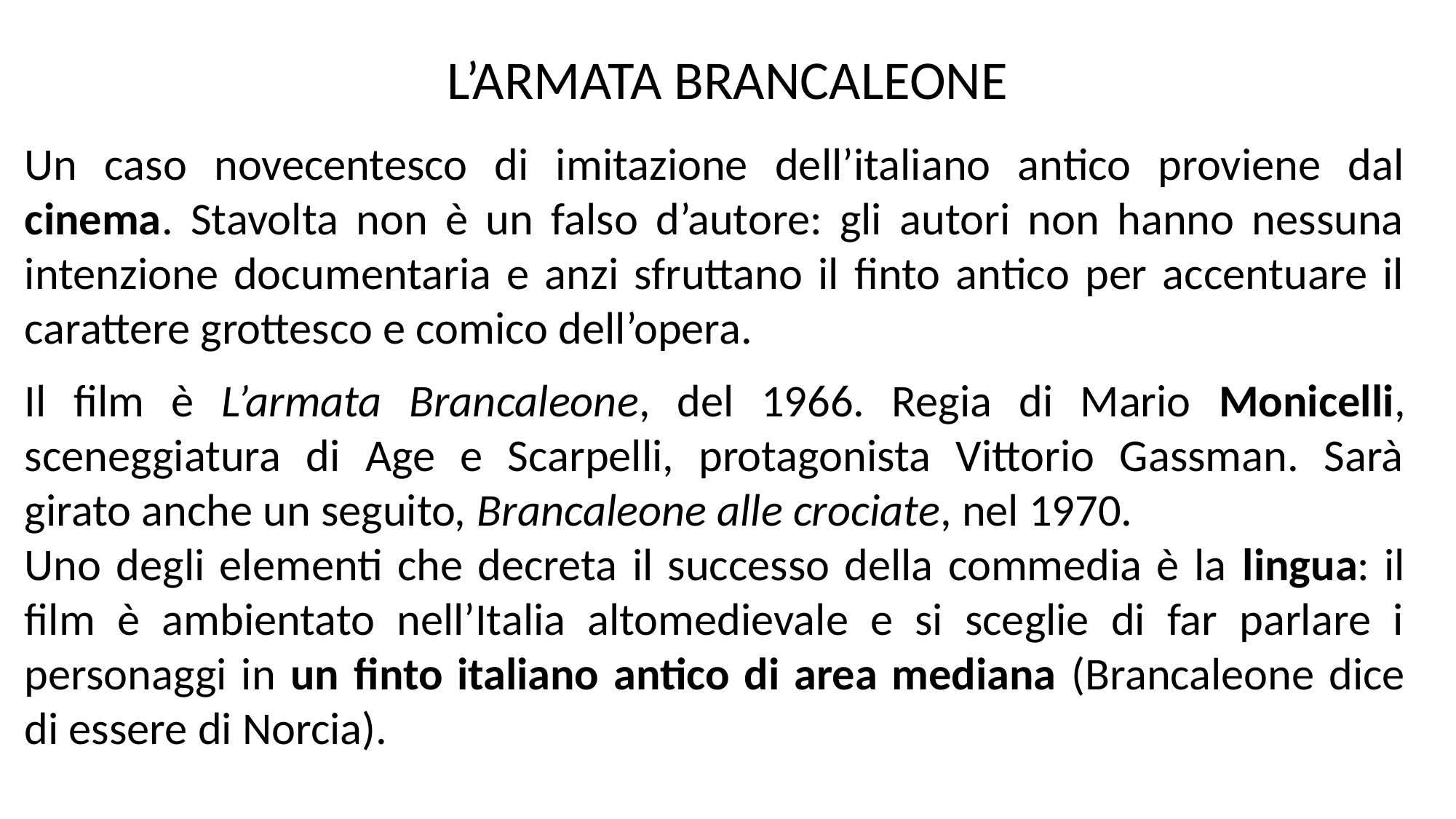

L’ARMATA BRANCALEONE
Un caso novecentesco di imitazione dell’italiano antico proviene dal cinema. Stavolta non è un falso d’autore: gli autori non hanno nessuna intenzione documentaria e anzi sfruttano il finto antico per accentuare il carattere grottesco e comico dell’opera.

Il film è L’armata Brancaleone, del 1966. Regia di Mario Monicelli, sceneggiatura di Age e Scarpelli, protagonista Vittorio Gassman. Sarà girato anche un seguito, Brancaleone alle crociate, nel 1970.
Uno degli elementi che decreta il successo della commedia è la lingua: il film è ambientato nell’Italia altomedievale e si sceglie di far parlare i personaggi in un finto italiano antico di area mediana (Brancaleone dice di essere di Norcia).